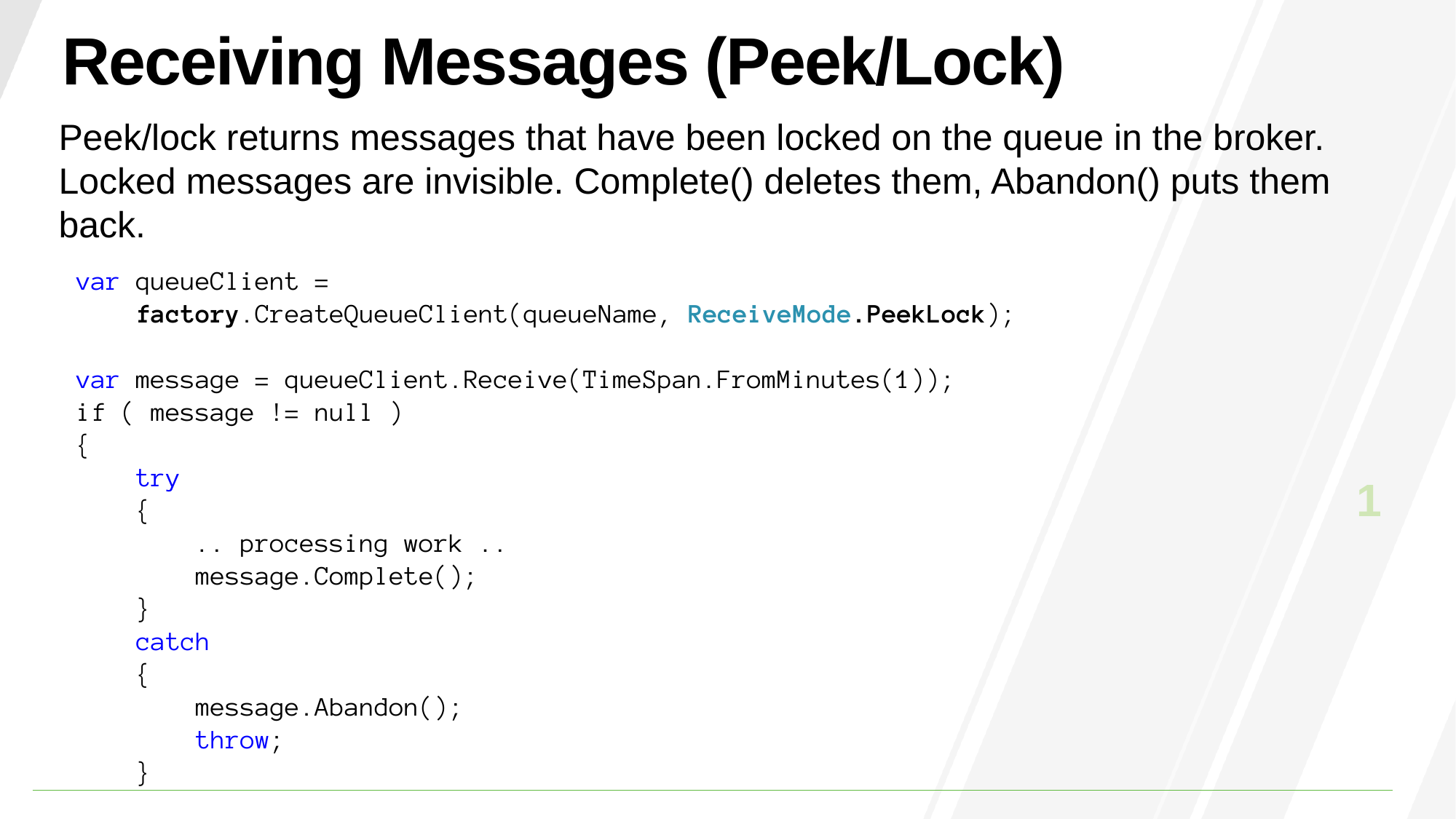

# Receiving Messages (Peek/Lock)
Peek/lock returns messages that have been locked on the queue in the broker. Locked messages are invisible. Complete() deletes them, Abandon() puts them back.

var queueClient =
    factory.CreateQueueClient(queueName, ReceiveMode.PeekLock);
var message = queueClient.Receive(TimeSpan.FromMinutes(1));
if ( message != null )
{
    try
    {
        .. processing work ..
        message.Complete();
    }
    catch
    {
        message.Abandon();
        throw;
    }
1